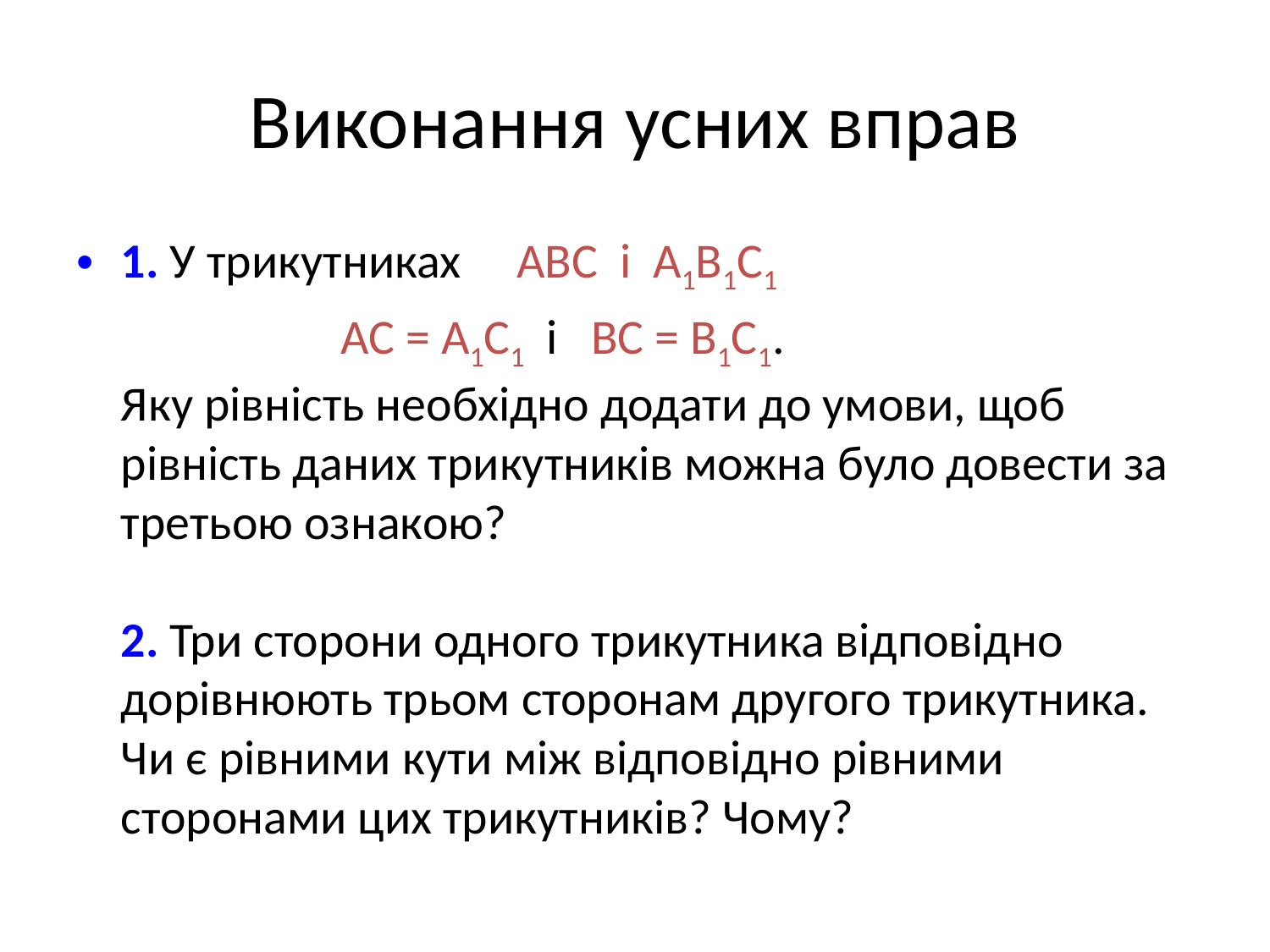

# Виконання усних вправ
1. У трикутниках     ABC  і  A1B1C1
                        AC = A1C1  і   BC = B1C1.
Яку рівність необхідно додати до умови, щоб рівність даних трикутників можна було довести за третьою ознакою?
2. Три сторони одного трикутника відповідно дорівнюють трьом сторонам другого трикутника.
Чи є рівними кути між відповідно рівними сторонами цих трикутників? Чому?